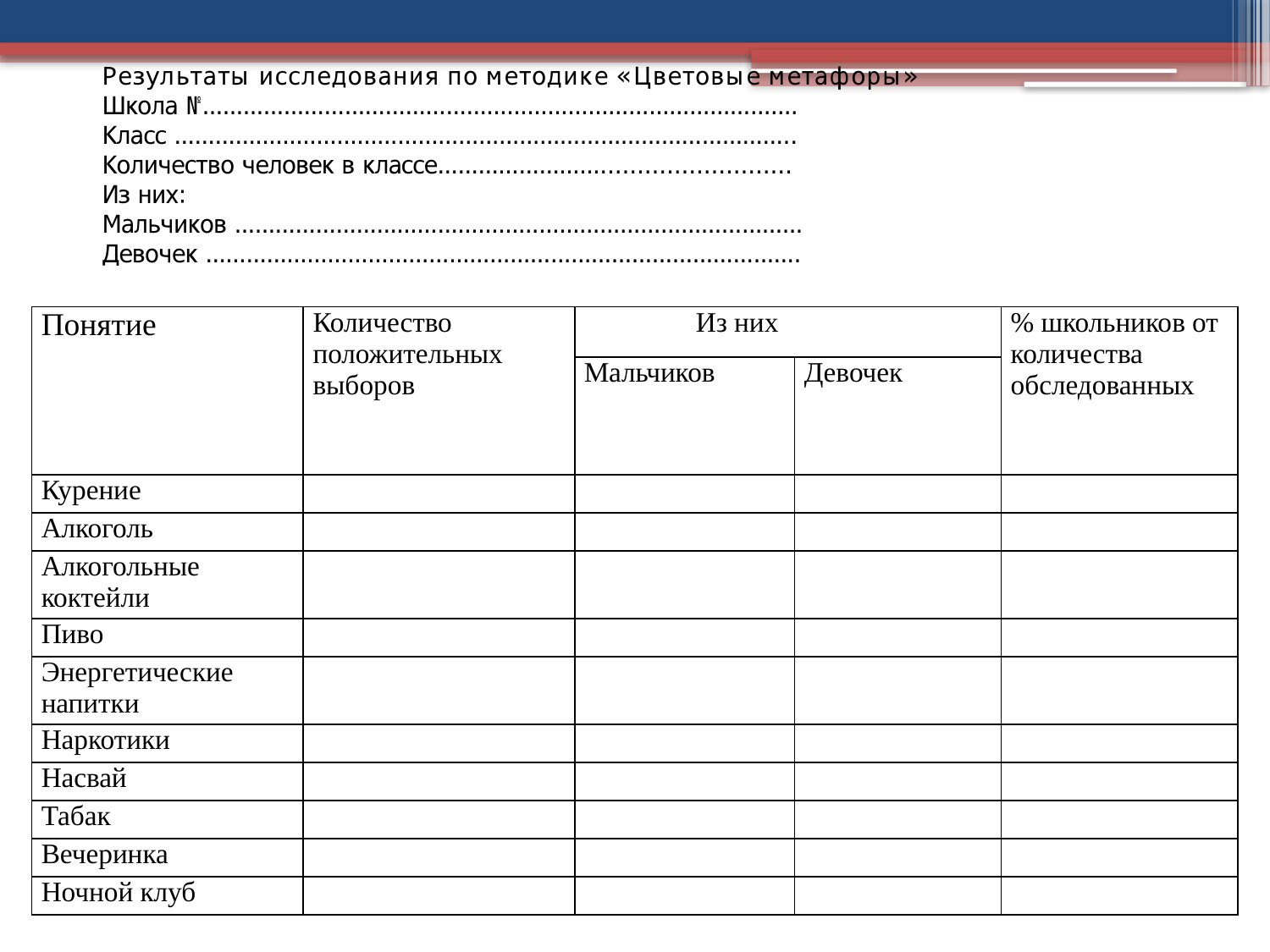

Результаты исследования по методике «Цветовые метафоры»
Школа №…………………………………………………………………………….
Класс ………………………………………………………………………………..
Количество человек в классе……………………..........................
Из них:
Мальчиков …………………………………………………………………………
Девочек …………………………………………………………………………….

| Понятие | Количество положительных выборов | Из них |  | % школьников от количества обследованных |
| --- | --- | --- | --- | --- |
|  |  | Мальчиков | Девочек |  |
| Курение |  |  |  |  |
| Алкоголь |  |  |  |  |
| Алкогольные коктейли |  |  |  |  |
| Пиво |  |  |  |  |
| Энергетические напитки |  |  |  |  |
| Наркотики |  |  |  |  |
| Насвай |  |  |  |  |
| Табак |  |  |  |  |
| Вечеринка |  |  |  |  |
| Ночной клуб |  |  |  |  |